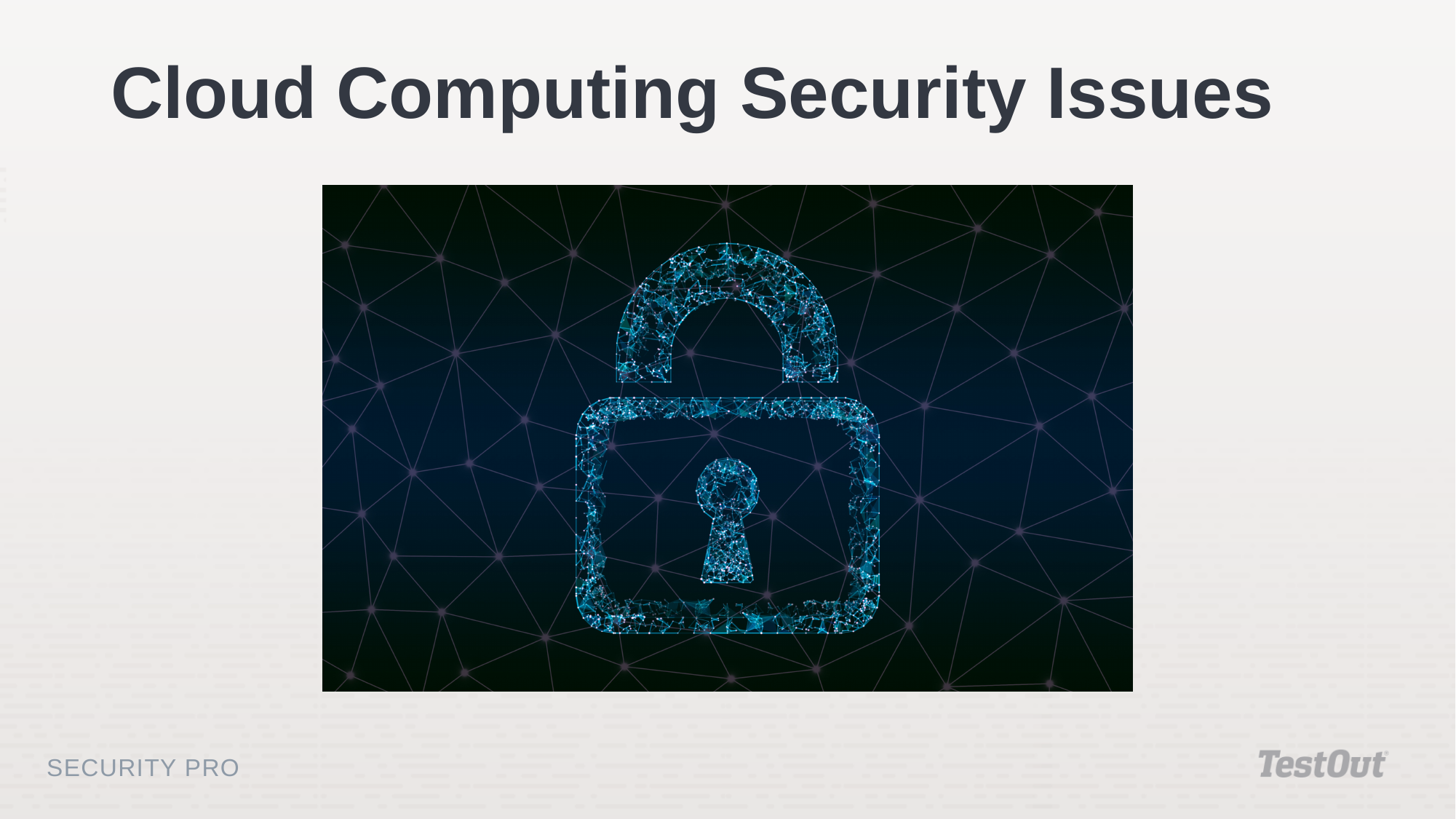

# Cloud Computing Security Issues
Security Pro